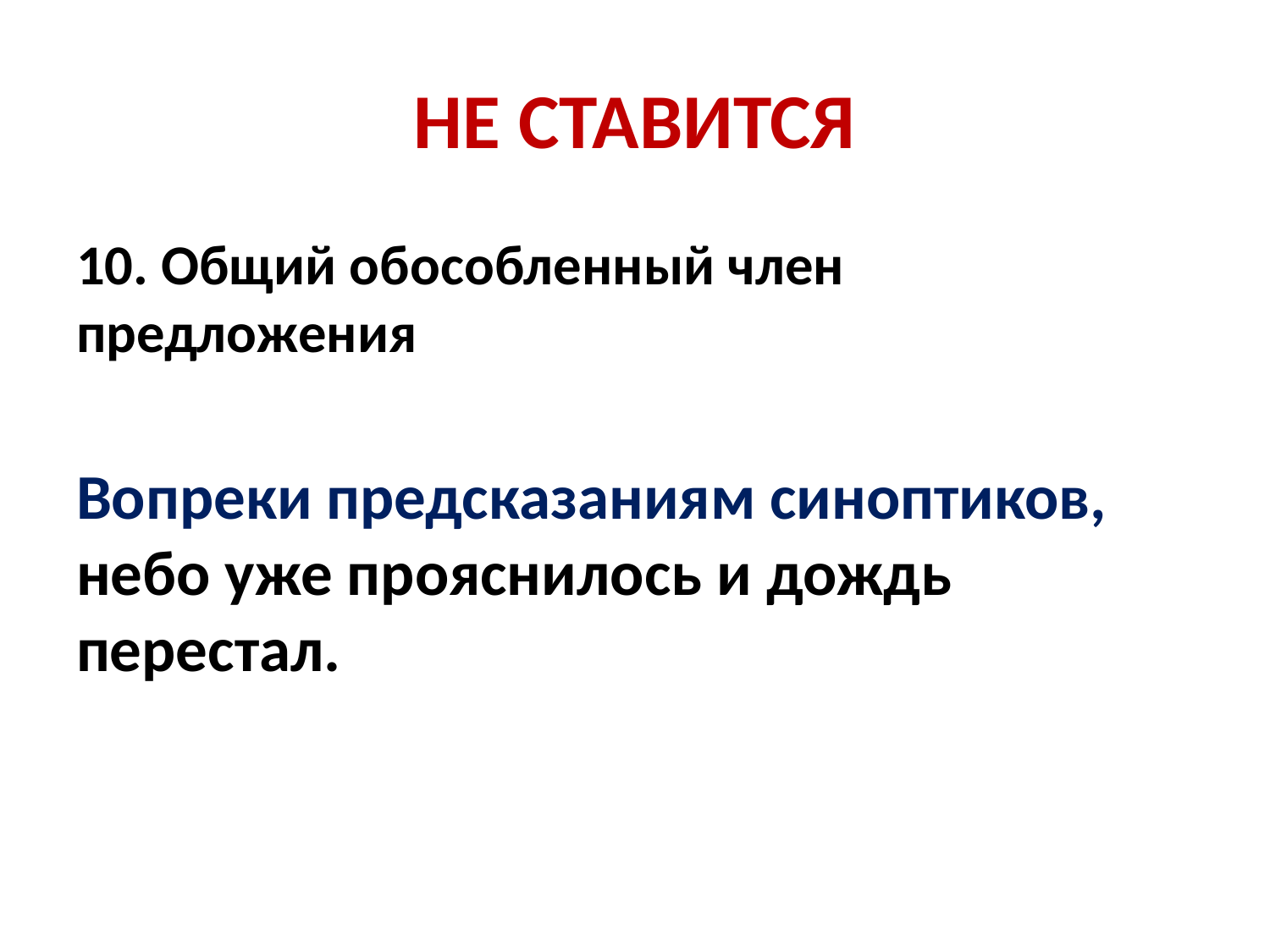

# НЕ СТАВИТСЯ
10. Общий обособленный член предложения

Вопреки предсказаниям синоптиков, небо уже прояснилось и дождь перестал.